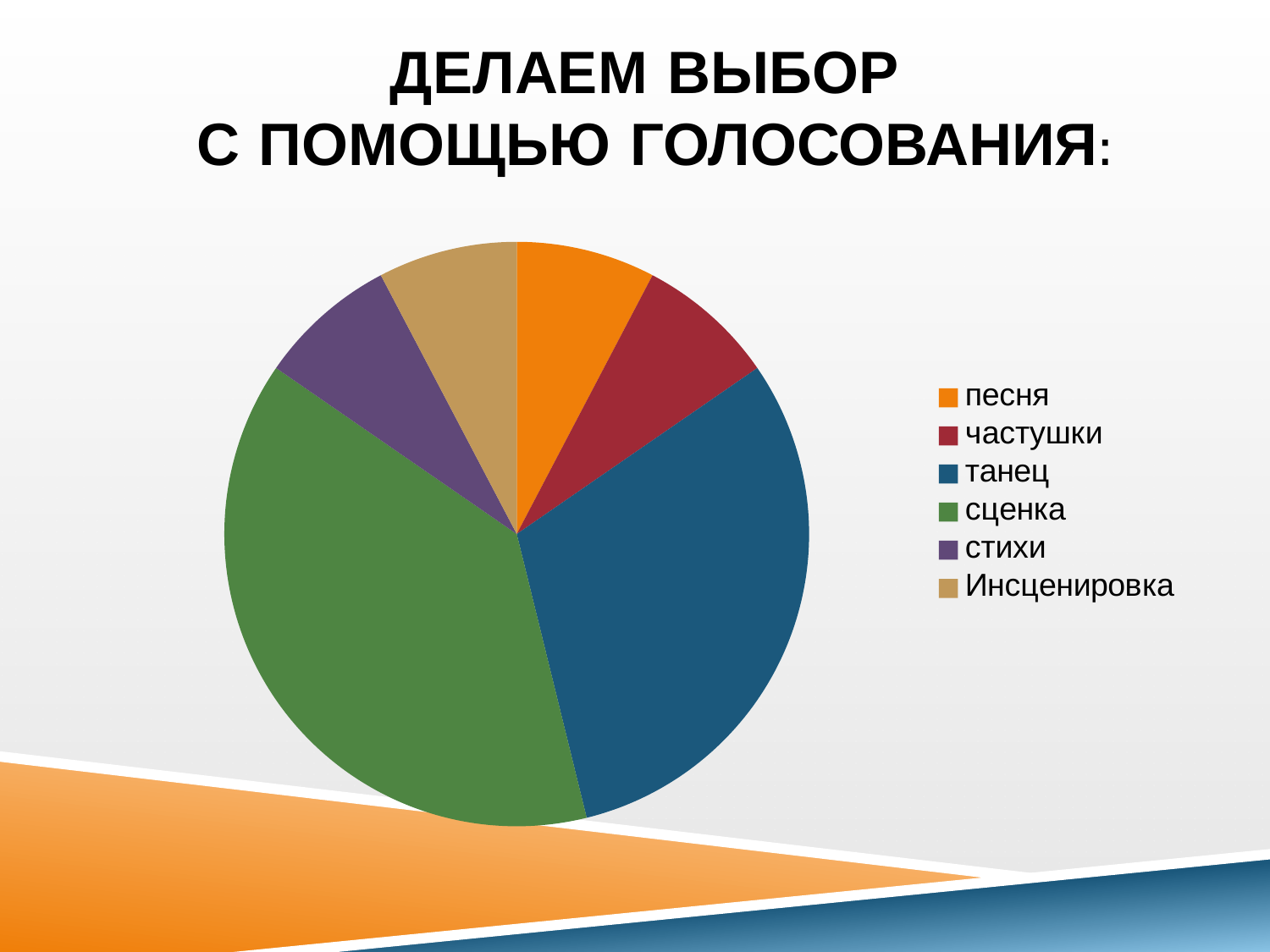

# Делаем выбор с помощью голосования:

### Chart:

| Category | мы проголосовали  |
|---|---|
| песня | 1.0 |
| частушки | 1.0 |
| танец | 4.0 |
| сценка | 5.0 |
| стихи | 1.0 |
| Инсценировка | 1.0 |